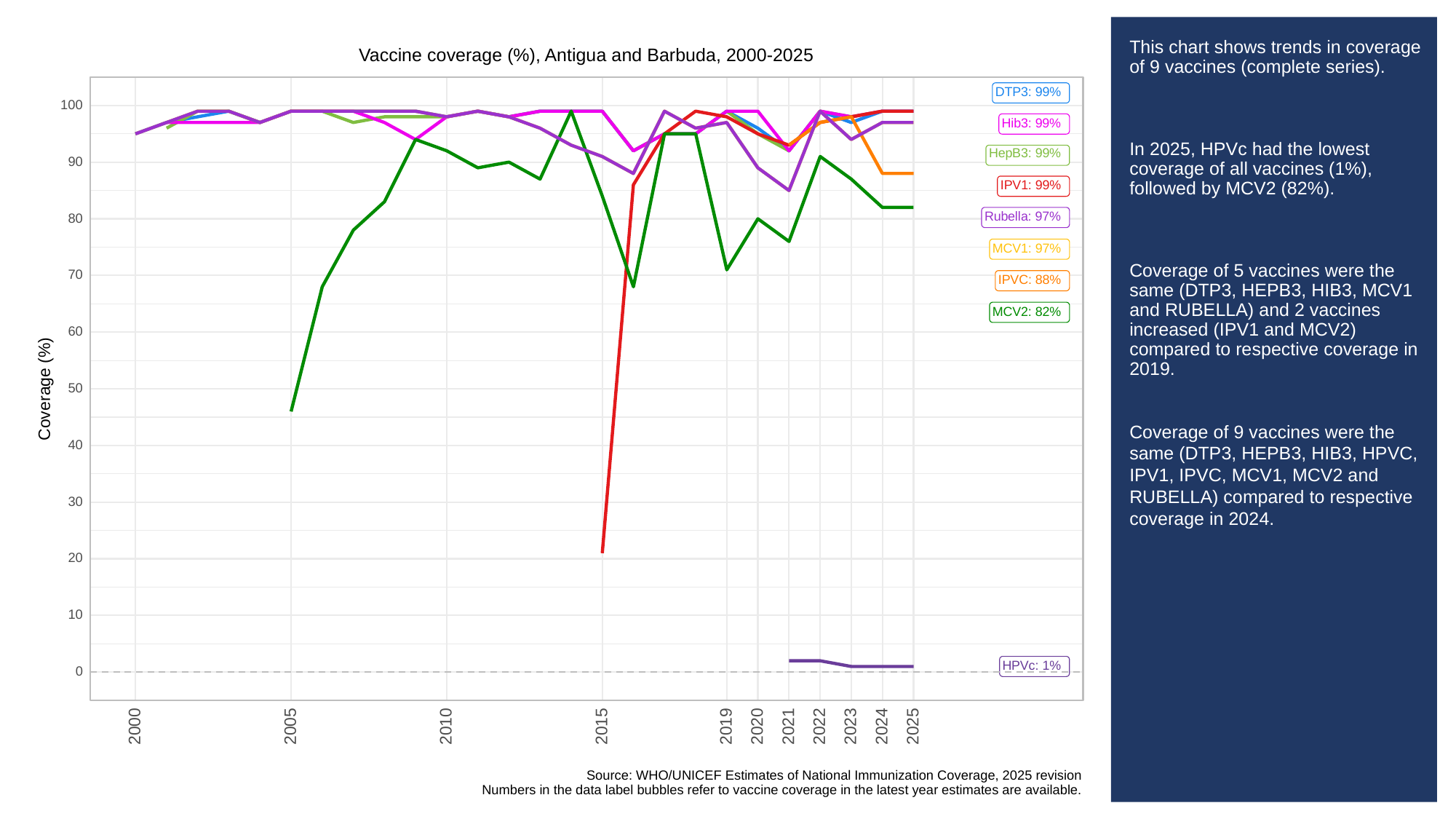

# This chart shows trends in coverage of 9 vaccines (complete series).

In 2025, HPVc had the lowest coverage of all vaccines (1%), followed by MCV2 (82%).

Coverage of 5 vaccines were the same (DTP3, HEPB3, HIB3, MCV1 and RUBELLA) and 2 vaccines increased (IPV1 and MCV2) compared to respective coverage in 2019.

Coverage of 9 vaccines were the same (DTP3, HEPB3, HIB3, HPVC, IPV1, IPVC, MCV1, MCV2 and RUBELLA) compared to respective coverage in 2024.

Vaccine coverage (%), Antigua and Barbuda, 2000-2025

DTP3: 99%

100

Hib3: 99%

HepB3: 99%
90

IPV1: 99%

Rubella: 97%
80

MCV1: 97%

70

IPVC: 88%

MCV2: 82%
60

Coverage (%)
50

40

30

20

10

HPVc: 1%

0

2023
2000
2005
2010
2015
2019
2020
2021
2022
2024
2025
Source: WHO/UNICEF Estimates of National Immunization Coverage, 2025 revision
Numbers in the data label bubbles refer to vaccine coverage in the latest year estimates are available.